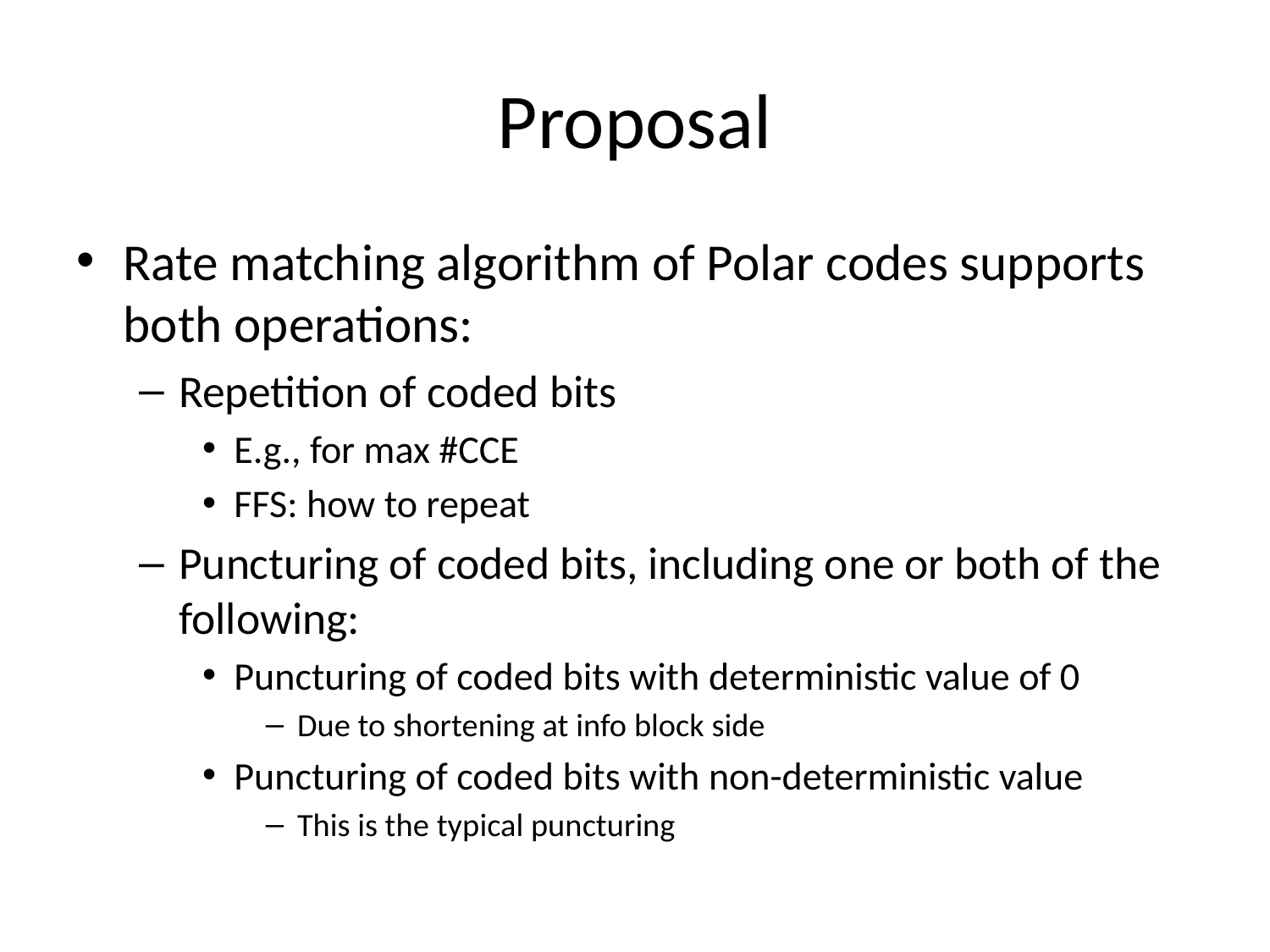

# Proposal
Rate matching algorithm of Polar codes supports both operations:
Repetition of coded bits
E.g., for max #CCE
FFS: how to repeat
Puncturing of coded bits, including one or both of the following:
Puncturing of coded bits with deterministic value of 0
Due to shortening at info block side
Puncturing of coded bits with non-deterministic value
This is the typical puncturing